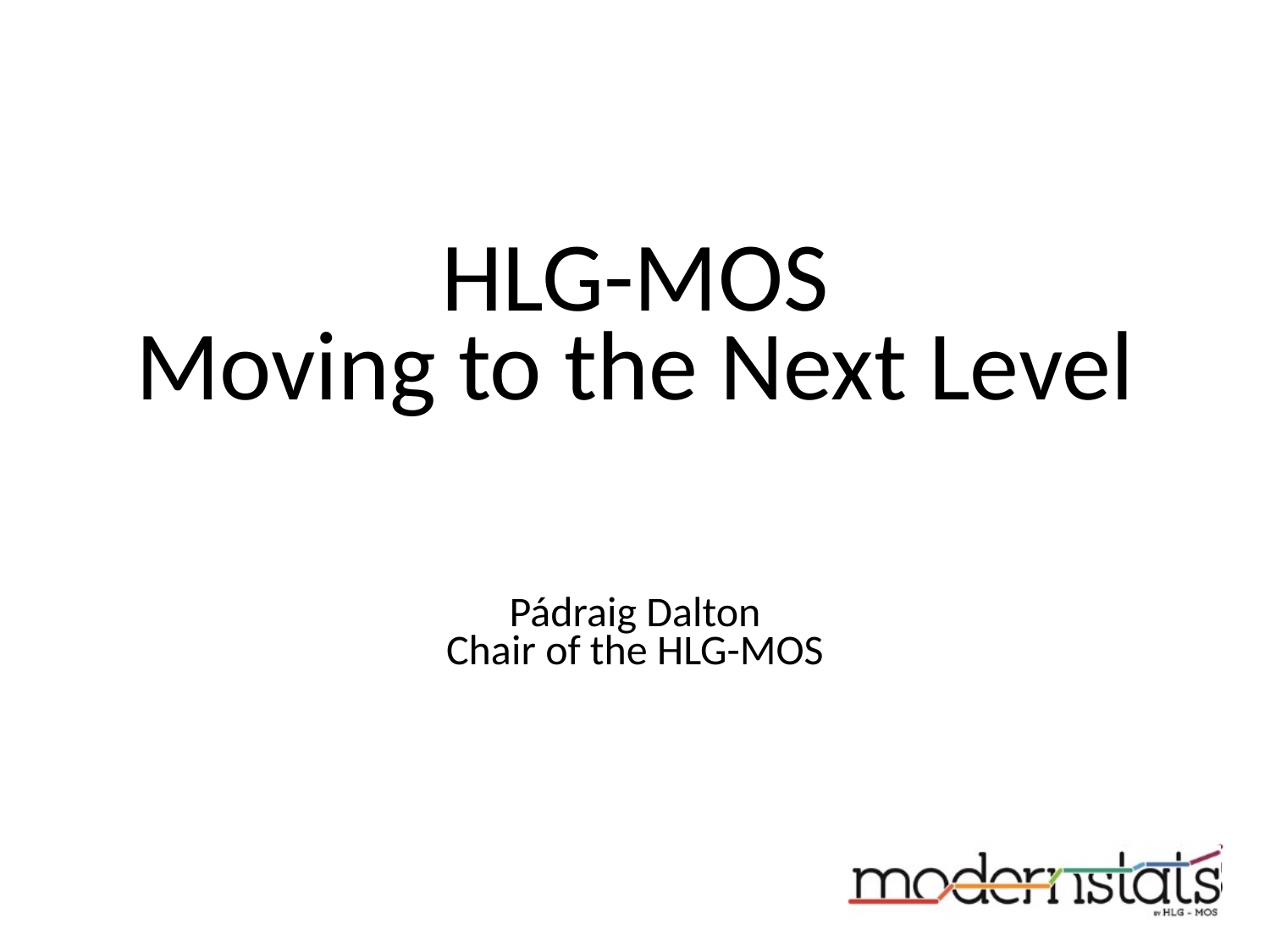

# HLG-MOS Moving to the Next Level
Pádraig Dalton
Chair of the HLG-MOS